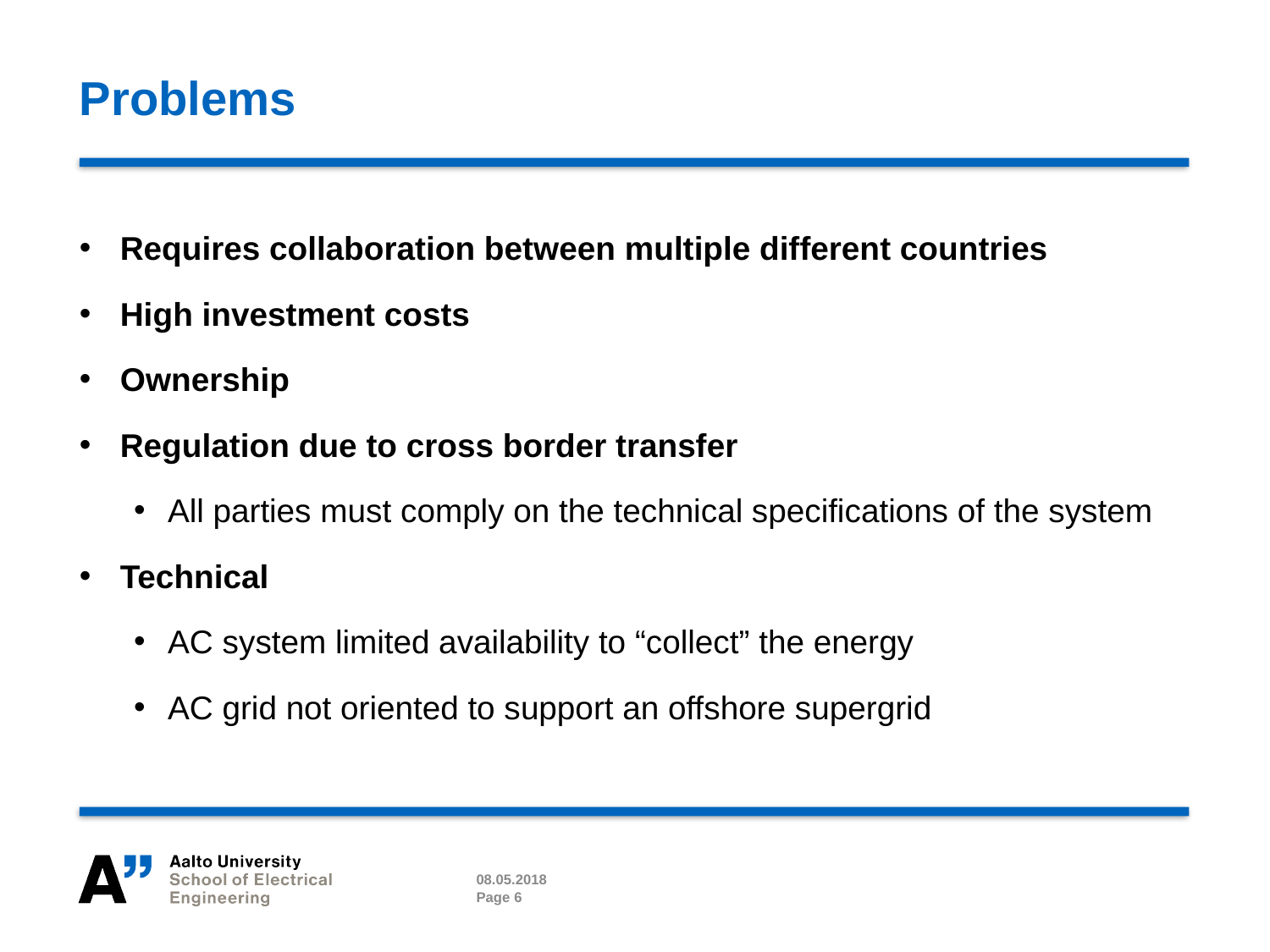

# Problems
Requires collaboration between multiple different countries
High investment costs
Ownership
Regulation due to cross border transfer
All parties must comply on the technical specifications of the system
Technical
AC system limited availability to “collect” the energy
AC grid not oriented to support an offshore supergrid

08.05.2018
Page 6